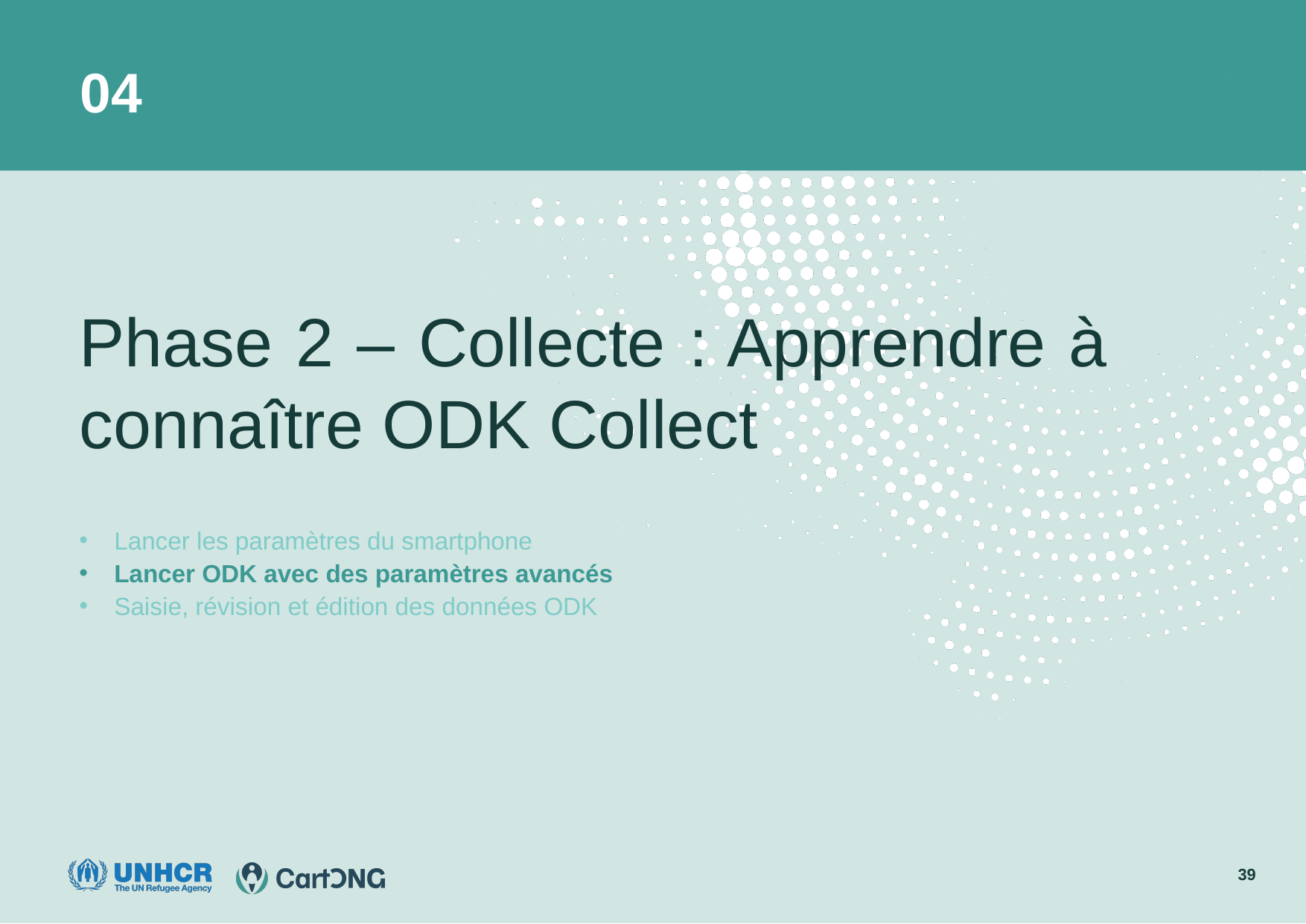

04
Phase 2 – Collecte : Apprendre à connaître ODK Collect
Lancer les paramètres du smartphone
Lancer ODK avec des paramètres avancés
Saisie, révision et édition des données ODK

39